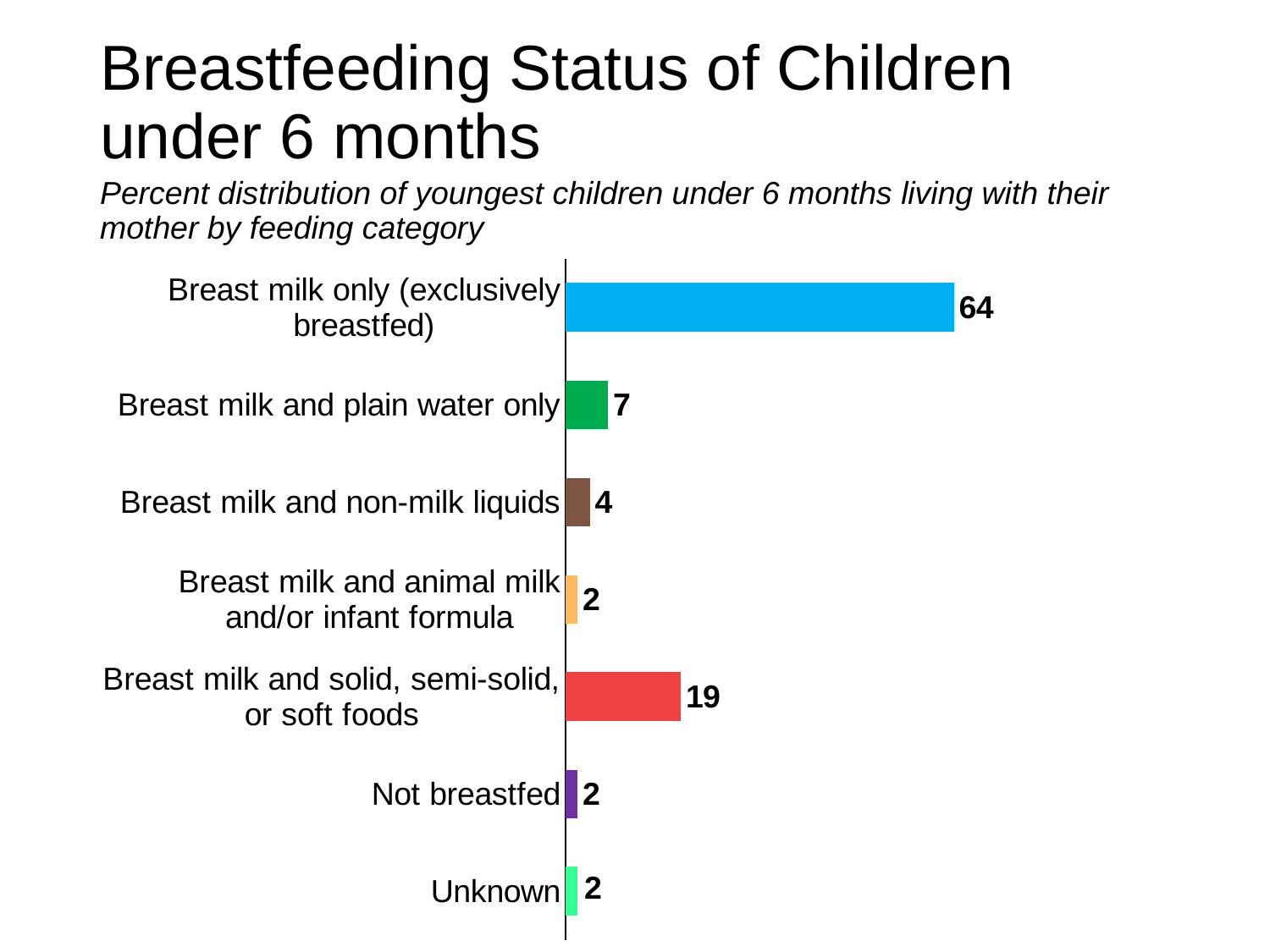

# Breastfeeding Status of Children under 6 months
Percent distribution of youngest children under 6 months living with their mother by feeding category

### Chart

| Category | Feeding |
|---|---|
| Unknown | 2.0 |
| Not breastfed | 2.0 |
| Breast milk and solid, semi-solid, or soft foods | 19.0 |
| Breast milk and animal milk and/or infant formula | 2.0 |
| Breast milk and non-milk liquids | 4.0 |
| Breast milk and plain water only | 7.0 |
| Breast milk only (exclusively breastfed) | 64.0 |